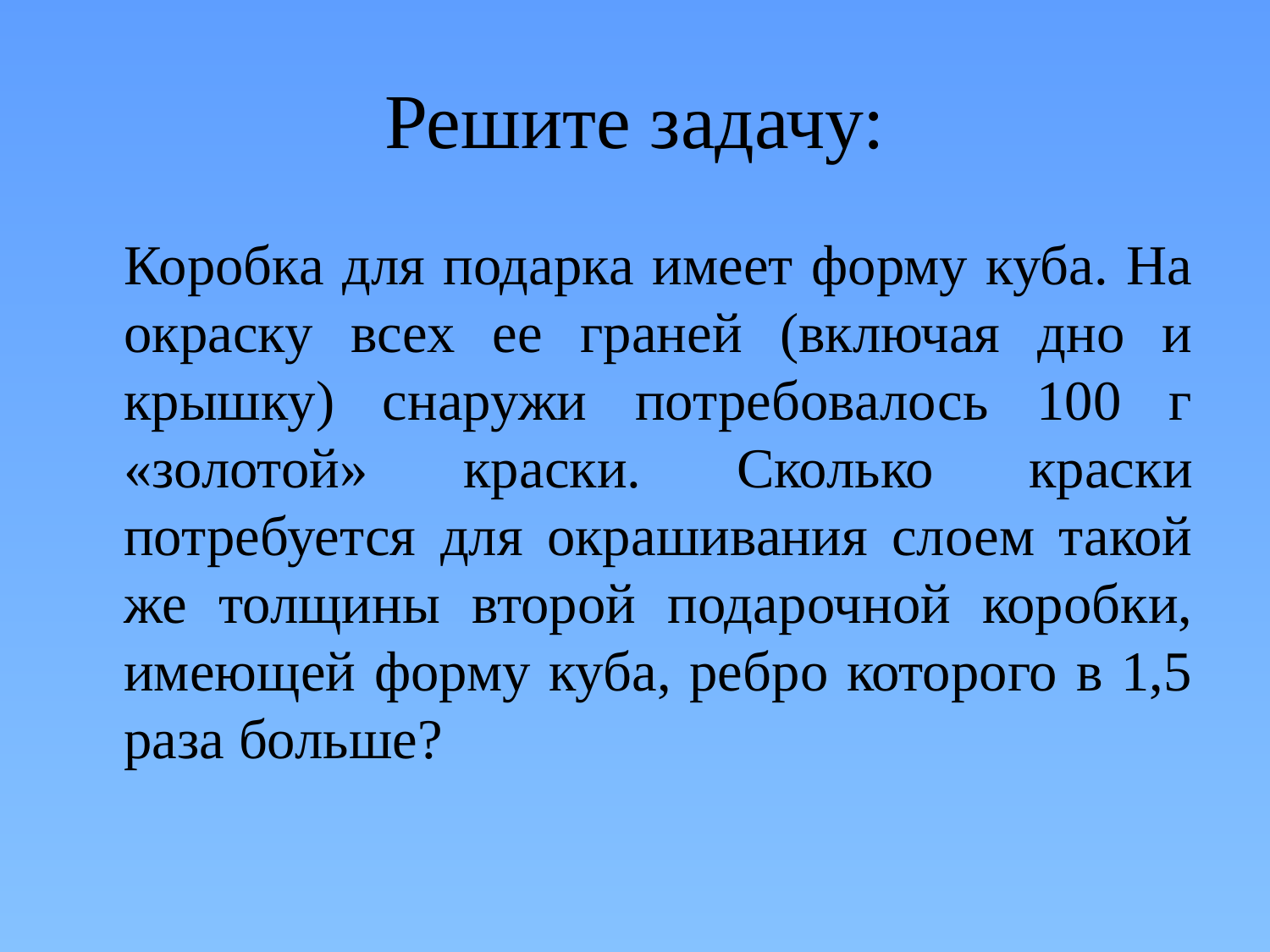

# Решите задачу:
Коробка для подарка имеет форму куба. На окраску всех ее граней (включая дно и крышку) снаружи потребовалось 100 г «золотой» краски. Сколько краски потребуется для окрашивания слоем такой же толщины второй подарочной коробки, имеющей форму куба, ребро которого в 1,5 раза больше?